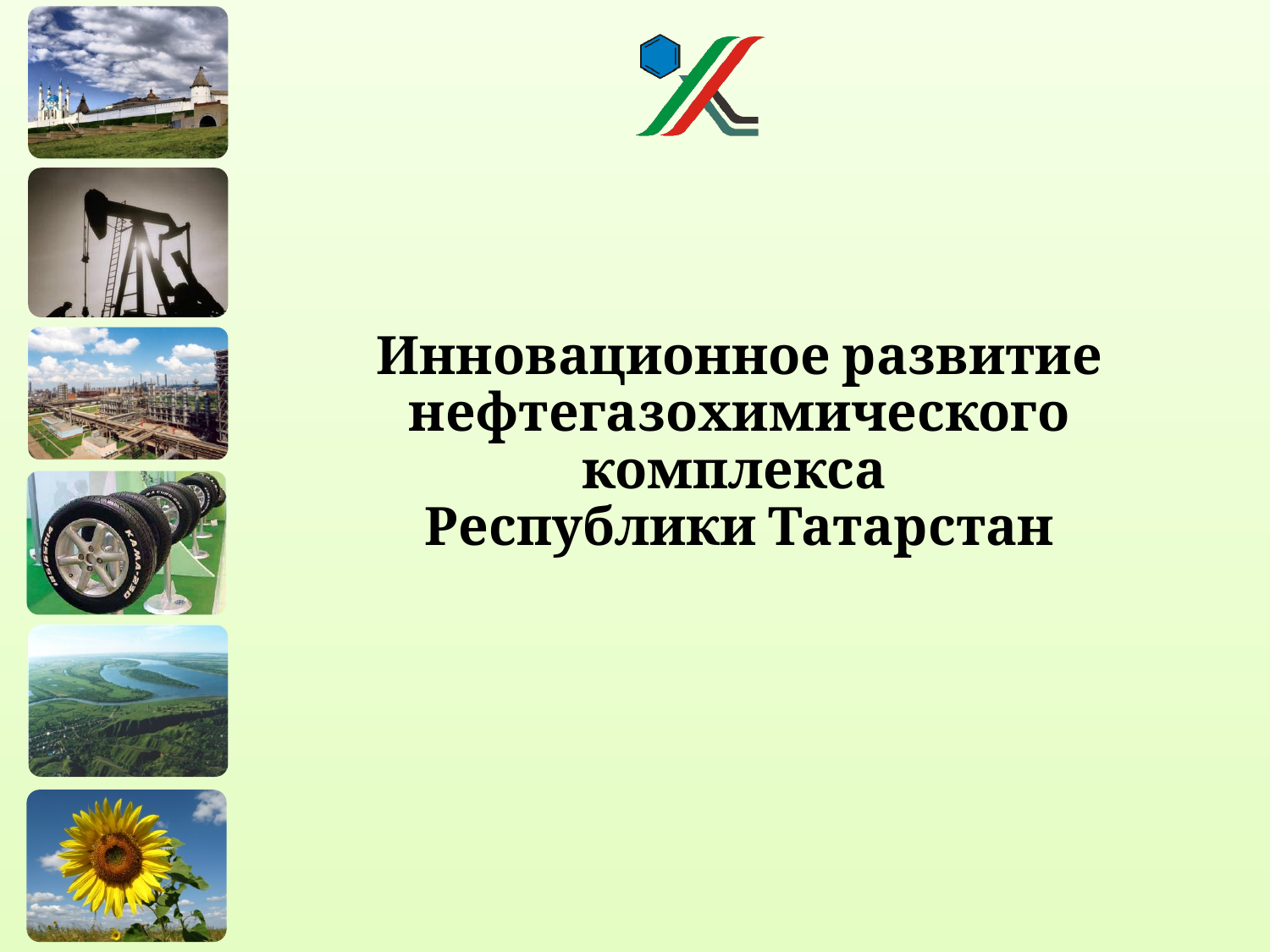

# Инновационное развитие нефтегазохимического комплекса Республики Татарстан